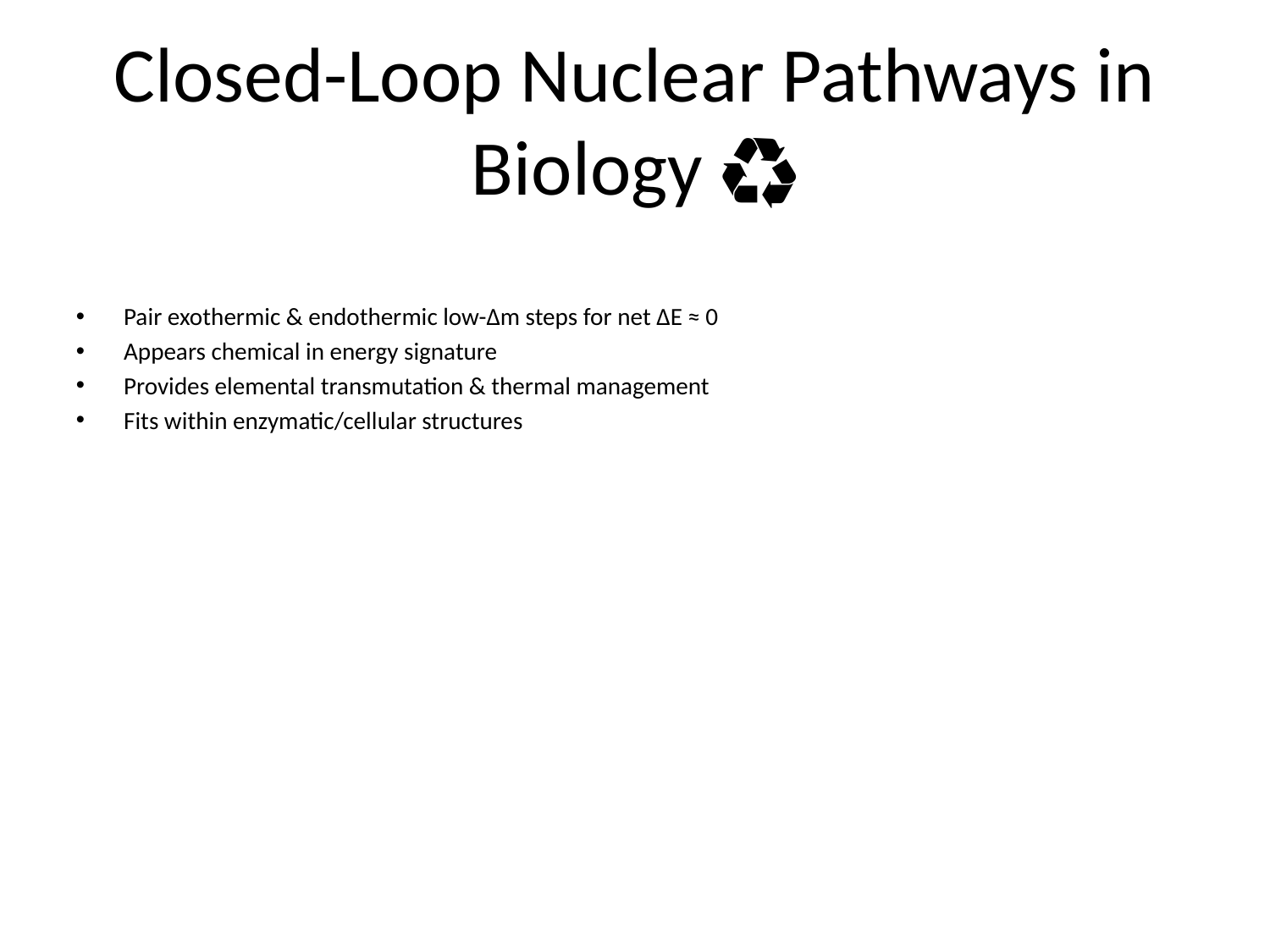

# Closed-Loop Nuclear Pathways in Biology ♻️

Pair exothermic & endothermic low-Δm steps for net ΔE ≈ 0
Appears chemical in energy signature
Provides elemental transmutation & thermal management
Fits within enzymatic/cellular structures